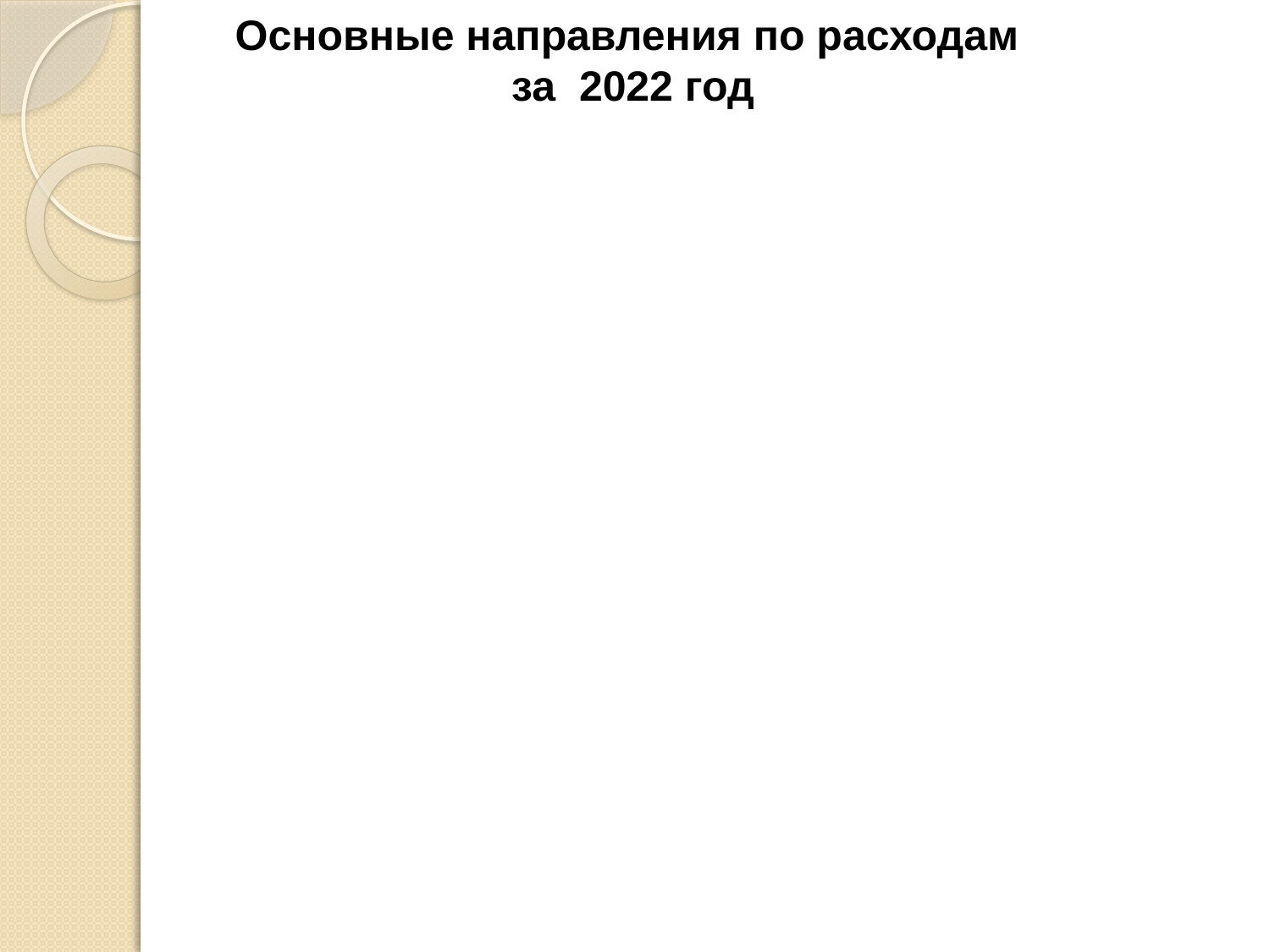

Основные направления по расходам
 за  2022 год